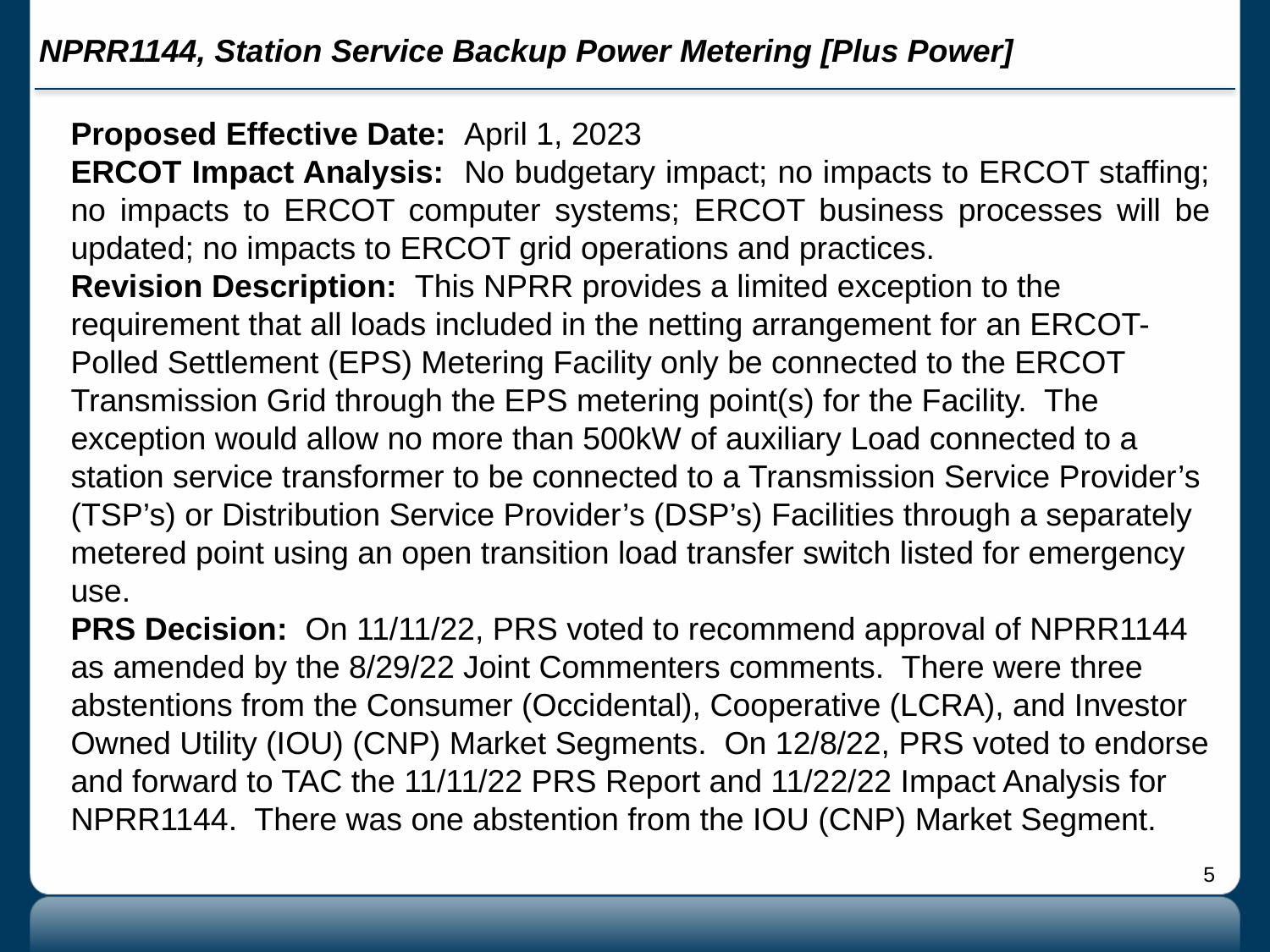

# NPRR1144, Station Service Backup Power Metering [Plus Power]
Proposed Effective Date:  April 1, 2023
ERCOT Impact Analysis:  No budgetary impact; no impacts to ERCOT staffing; no impacts to ERCOT computer systems; ERCOT business processes will be updated; no impacts to ERCOT grid operations and practices.
Revision Description:  This NPRR provides a limited exception to the requirement that all loads included in the netting arrangement for an ERCOT-Polled Settlement (EPS) Metering Facility only be connected to the ERCOT Transmission Grid through the EPS metering point(s) for the Facility.  The exception would allow no more than 500kW of auxiliary Load connected to a station service transformer to be connected to a Transmission Service Provider’s (TSP’s) or Distribution Service Provider’s (DSP’s) Facilities through a separately metered point using an open transition load transfer switch listed for emergency use.
PRS Decision:  On 11/11/22, PRS voted to recommend approval of NPRR1144 as amended by the 8/29/22 Joint Commenters comments.  There were three abstentions from the Consumer (Occidental), Cooperative (LCRA), and Investor Owned Utility (IOU) (CNP) Market Segments.  On 12/8/22, PRS voted to endorse and forward to TAC the 11/11/22 PRS Report and 11/22/22 Impact Analysis for NPRR1144.  There was one abstention from the IOU (CNP) Market Segment.